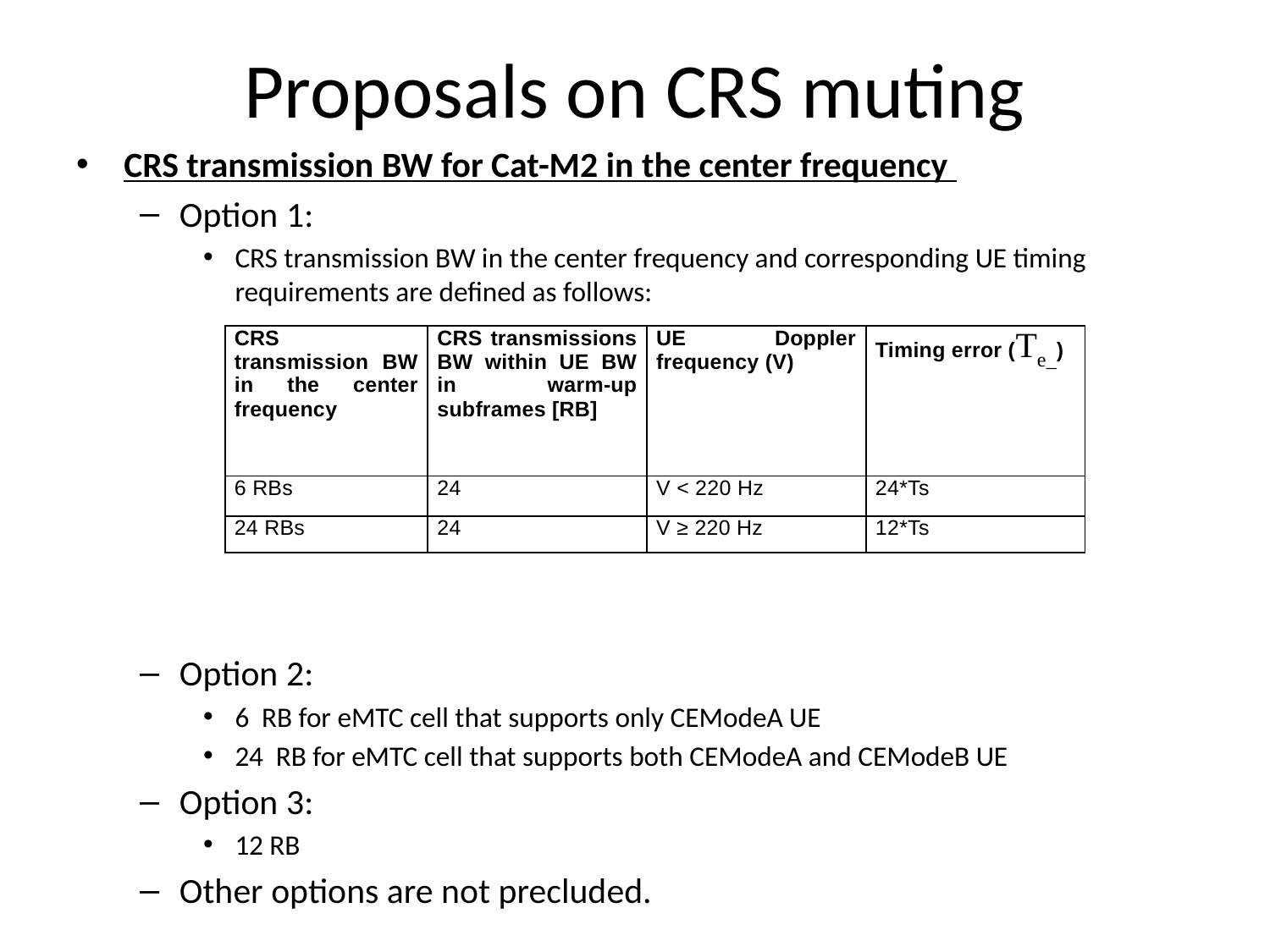

# Proposals on CRS muting
CRS transmission BW for Cat-M2 in the center frequency
Option 1:
CRS transmission BW in the center frequency and corresponding UE timing requirements are defined as follows:

Option 2:
6  RB for eMTC cell that supports only CEModeA UE
24  RB for eMTC cell that supports both CEModeA and CEModeB UE
Option 3:
12 RB
Other options are not precluded.

| CRS transmission BW in the center frequency | CRS transmissions BW within UE BW in warm-up subframes [RB] | UE Doppler frequency (V) | Timing error (Te\_) |
| --- | --- | --- | --- |
| 6 RBs | 24 | V < 220 Hz | 24\*Ts |
| 24 RBs | 24 | V ≥ 220 Hz | 12\*Ts |